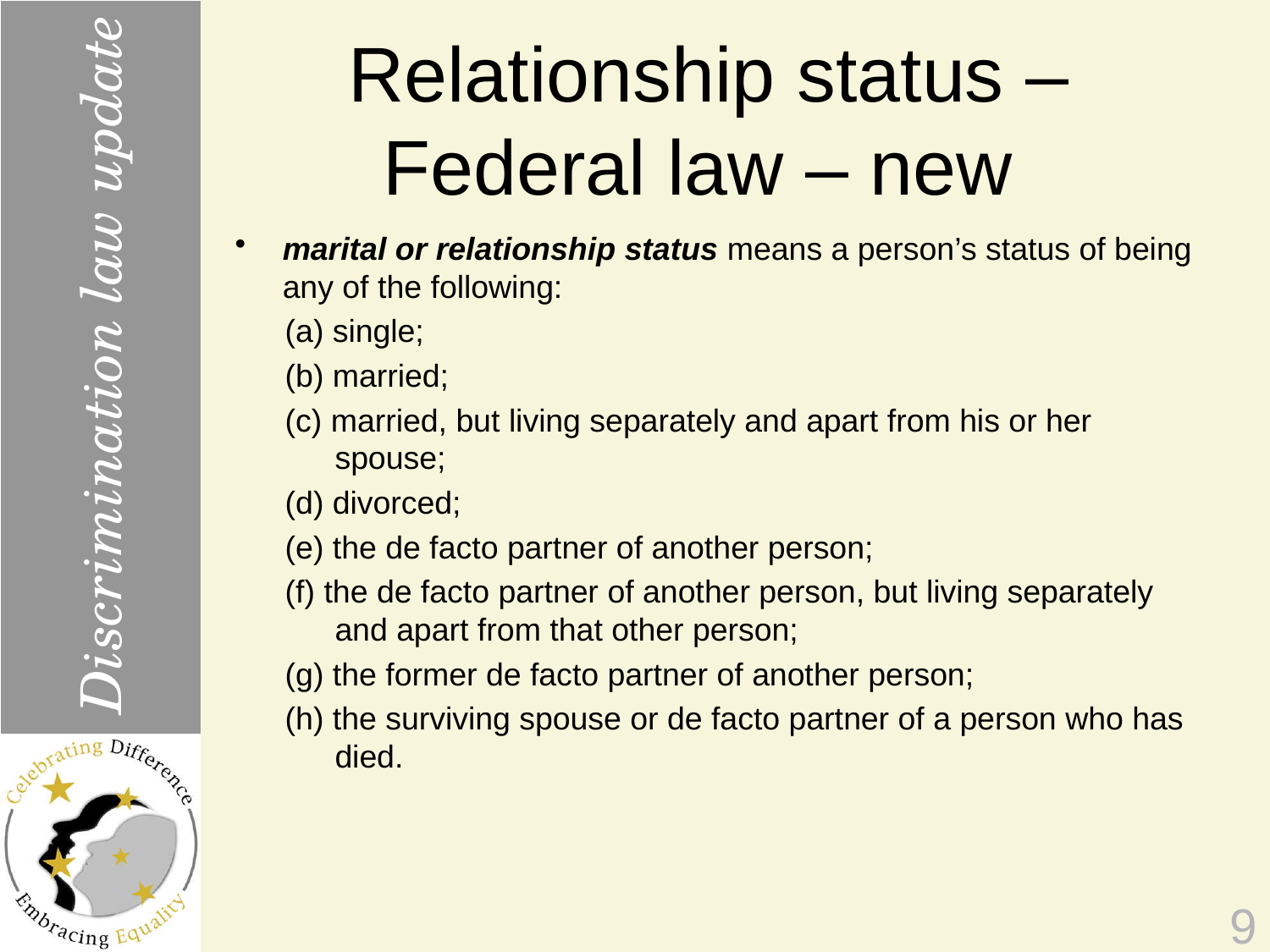

Discrimination law update
# Relationship status – Federal law – new
marital or relationship status means a person’s status of being any of the following:
(a) single;
(b) married;
(c) married, but living separately and apart from his or her spouse;
(d) divorced;
(e) the de facto partner of another person;
(f) the de facto partner of another person, but living separately and apart from that other person;
(g) the former de facto partner of another person;
(h) the surviving spouse or de facto partner of a person who has died.

9